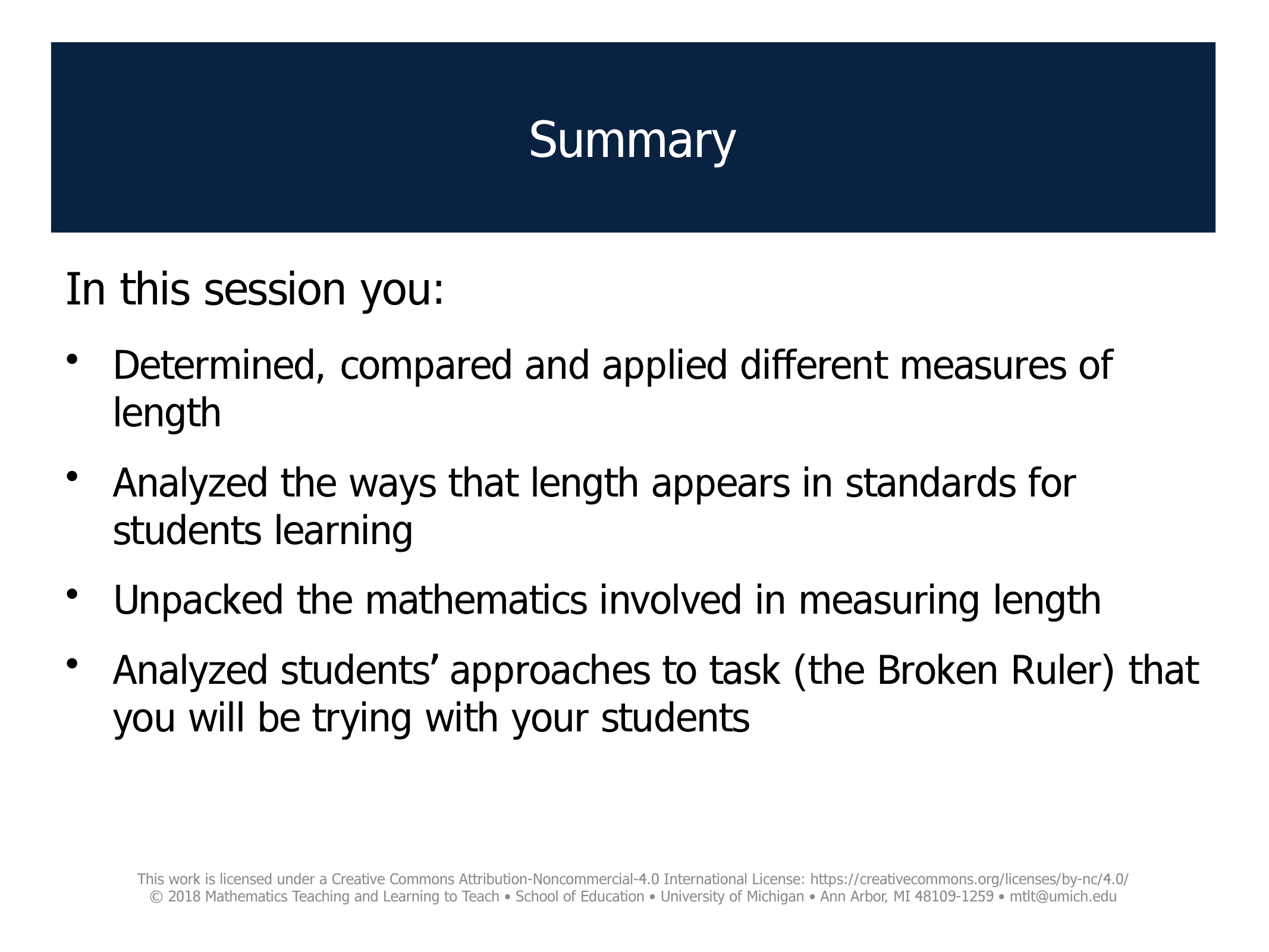

# Summary
In this session you:
Determined, compared and applied different measures of length
Analyzed the ways that length appears in standards for students learning
Unpacked the mathematics involved in measuring length
Analyzed students’ approaches to task (the Broken Ruler) that you will be trying with your students
This work is licensed under a Creative Commons Attribution-Noncommercial-4.0 International License: https://creativecommons.org/licenses/by-nc/4.0/
© 2018 Mathematics Teaching and Learning to Teach • School of Education • University of Michigan • Ann Arbor, MI 48109-1259 • mtlt@umich.edu